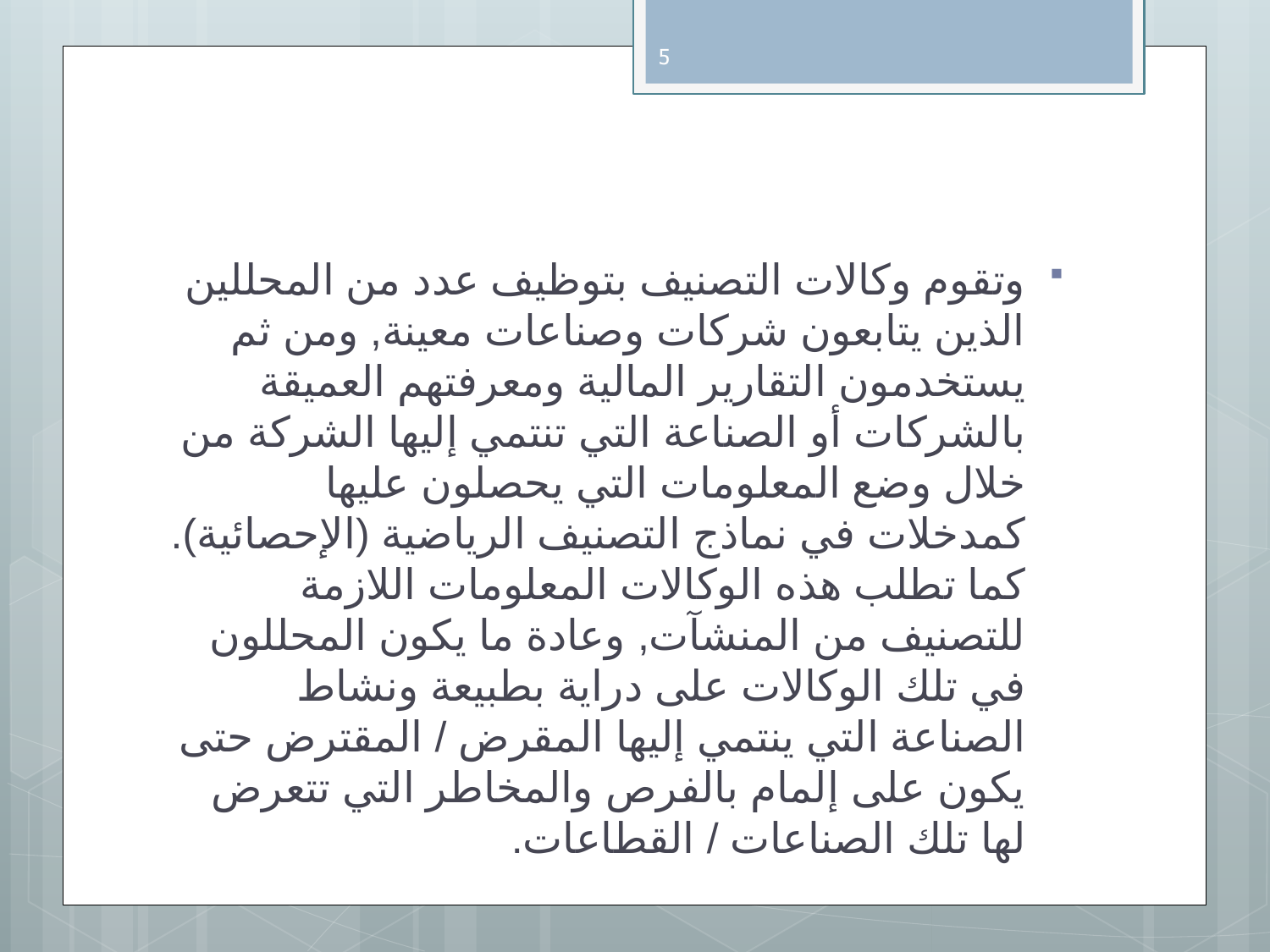

5
وتقوم وكالات التصنيف بتوظيف عدد من المحللين الذين يتابعون شركات وصناعات معينة, ومن ثم يستخدمون التقارير المالية ومعرفتهم العميقة بالشركات أو الصناعة التي تنتمي إليها الشركة من خلال وضع المعلومات التي يحصلون عليها كمدخلات في نماذج التصنيف الرياضية (الإحصائية). كما تطلب هذه الوكالات المعلومات اللازمة للتصنيف من المنشآت, وعادة ما يكون المحللون في تلك الوكالات على دراية بطبيعة ونشاط الصناعة التي ينتمي إليها المقرض / المقترض حتى يكون على إلمام بالفرص والمخاطر التي تتعرض لها تلك الصناعات / القطاعات.